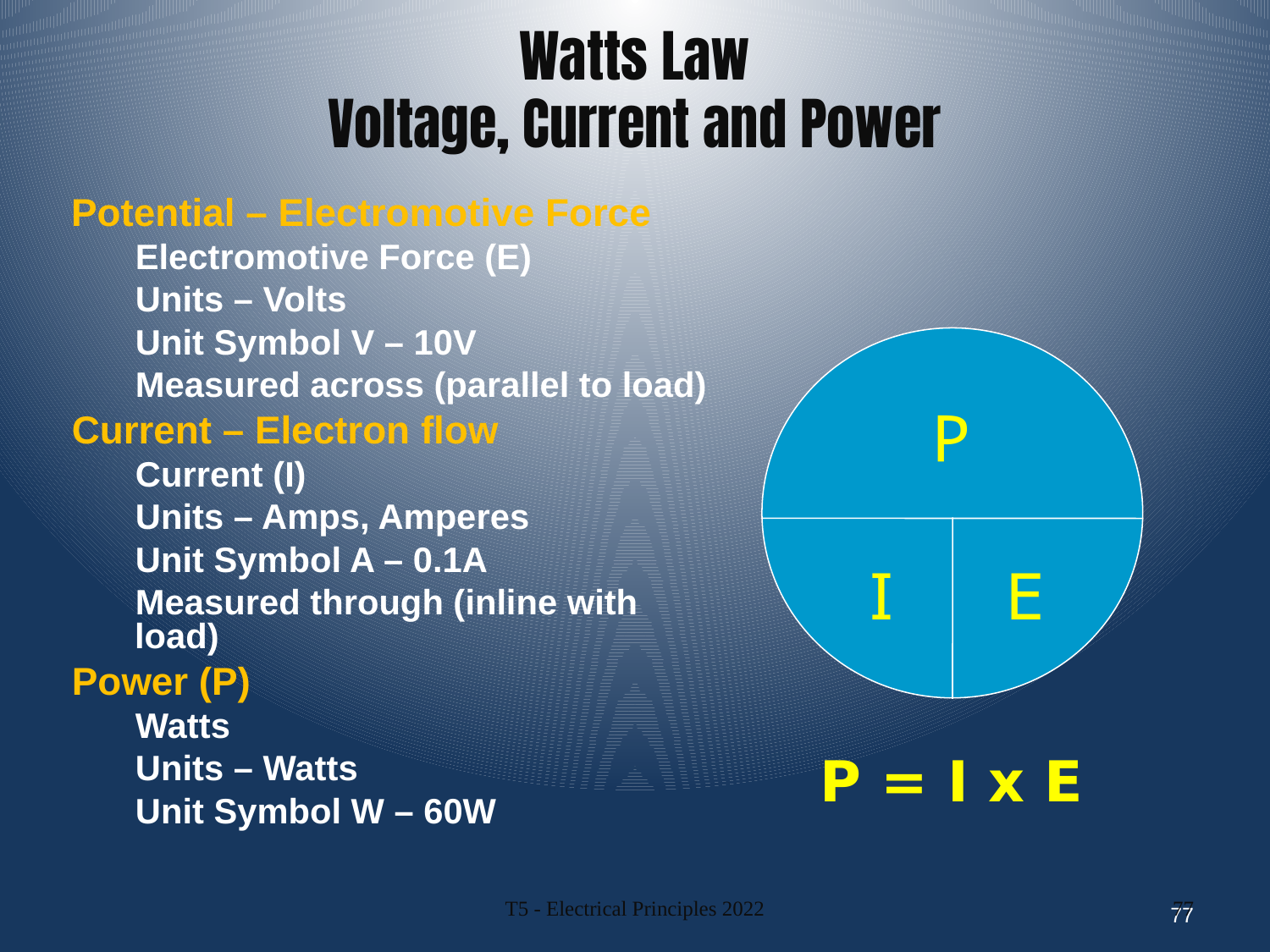

Watts Law
Voltage, Current and Power
Potential – Electromotive Force
Electromotive Force (E)
Units – Volts
Unit Symbol V – 10V
Measured across (parallel to load)
Current – Electron flow
Current (I)
Units – Amps, Amperes
Unit Symbol A – 0.1A
Measured through (inline with load)
Power (P)
Watts
Units – Watts
Unit Symbol W – 60W

P
I
E
P = I x E
77
T5 - Electrical Principles 2022
77